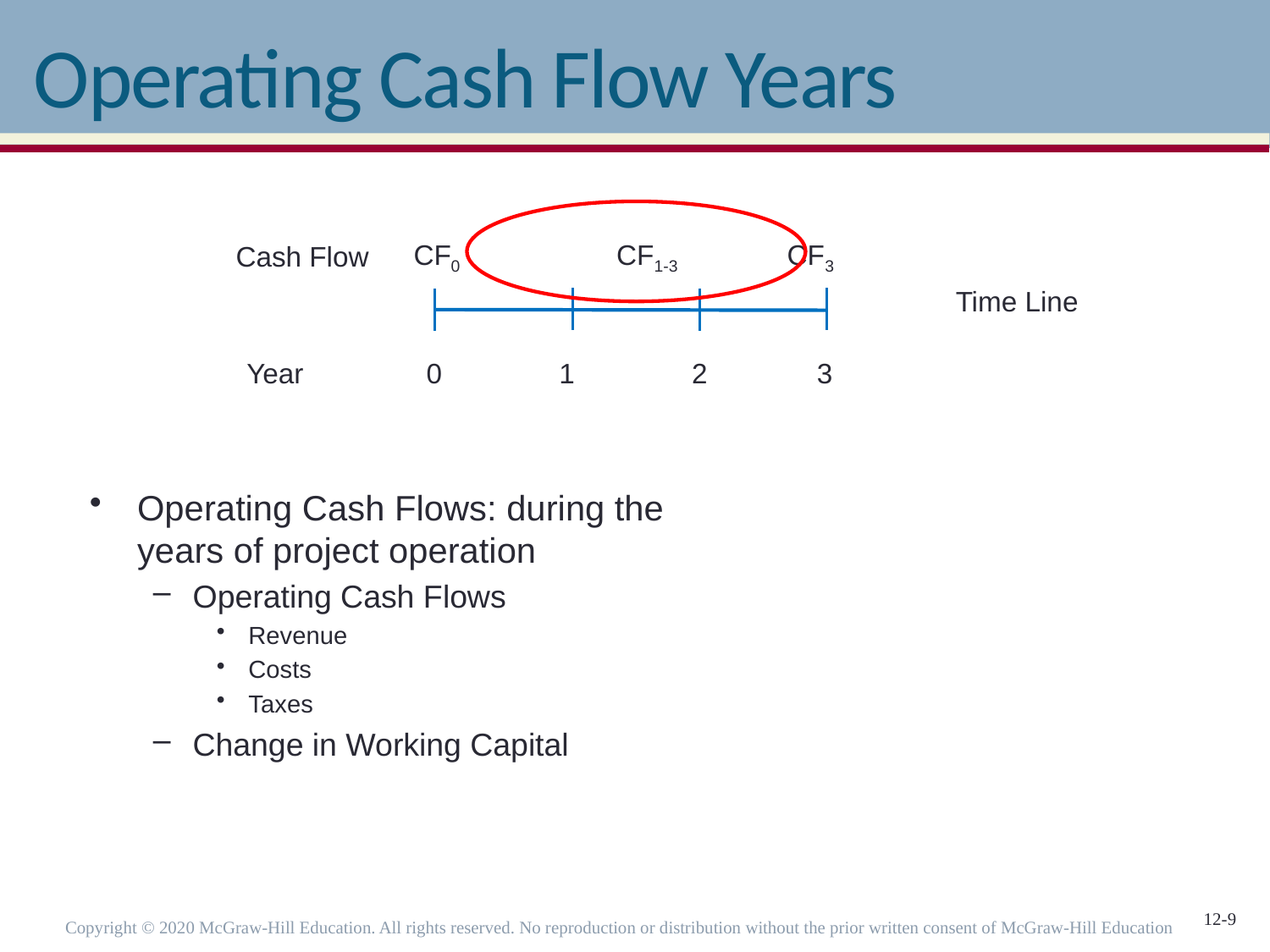

# Operating Cash Flow Years

CF0                    CF1-3              CF3
Cash Flow
Time Line
Year
0               1               2              3
Operating Cash Flows: during the years of project operation
Operating Cash Flows
Revenue
Costs
Taxes
Change in Working Capital

Copyright © 2020 McGraw-Hill Education. All rights reserved. No reproduction or distribution without the prior written consent of McGraw-Hill Education